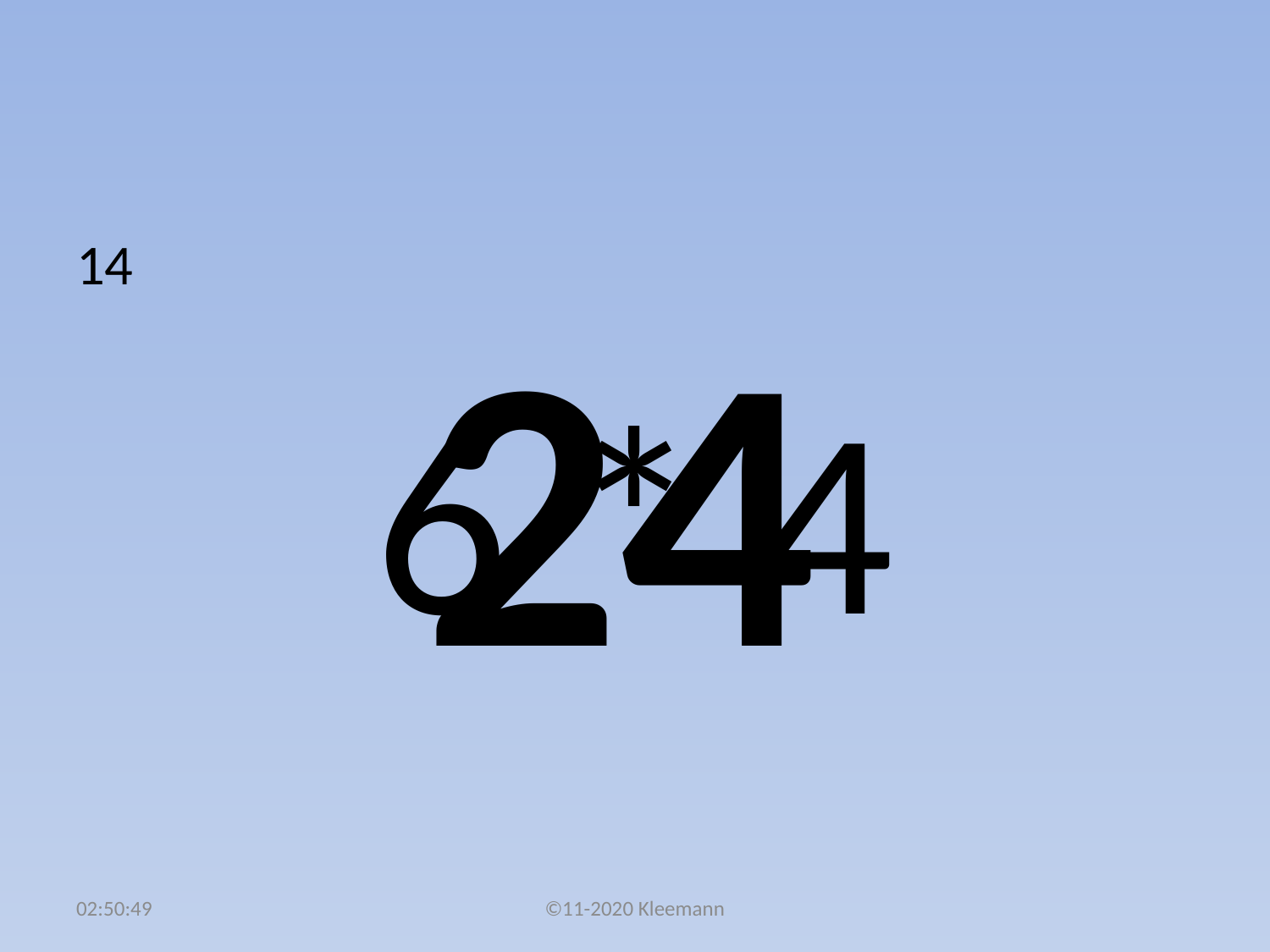

#
14
6 * 4
24
02:50:49
©11-2020 Kleemann